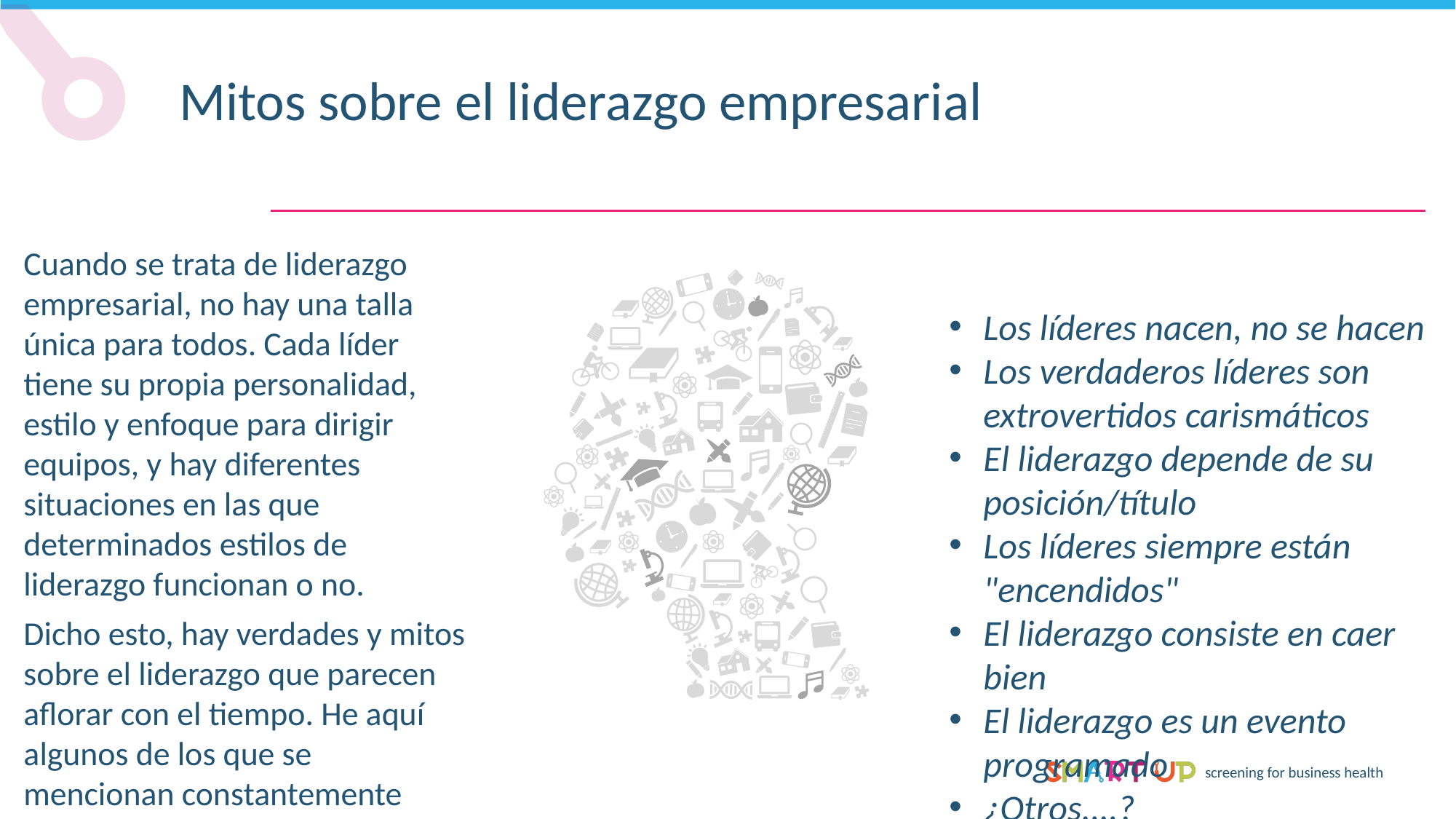

Mitos sobre el liderazgo empresarial
Cuando se trata de liderazgo empresarial, no hay una talla única para todos. Cada líder tiene su propia personalidad, estilo y enfoque para dirigir equipos, y hay diferentes situaciones en las que determinados estilos de liderazgo funcionan o no.
Dicho esto, hay verdades y mitos sobre el liderazgo que parecen aflorar con el tiempo. He aquí algunos de los que se mencionan constantemente

Los líderes nacen, no se hacen
Los verdaderos líderes son extrovertidos carismáticos
El liderazgo depende de su posición/título
Los líderes siempre están "encendidos"
El liderazgo consiste en caer bien
El liderazgo es un evento programado
¿Otros....?

Liderazgo